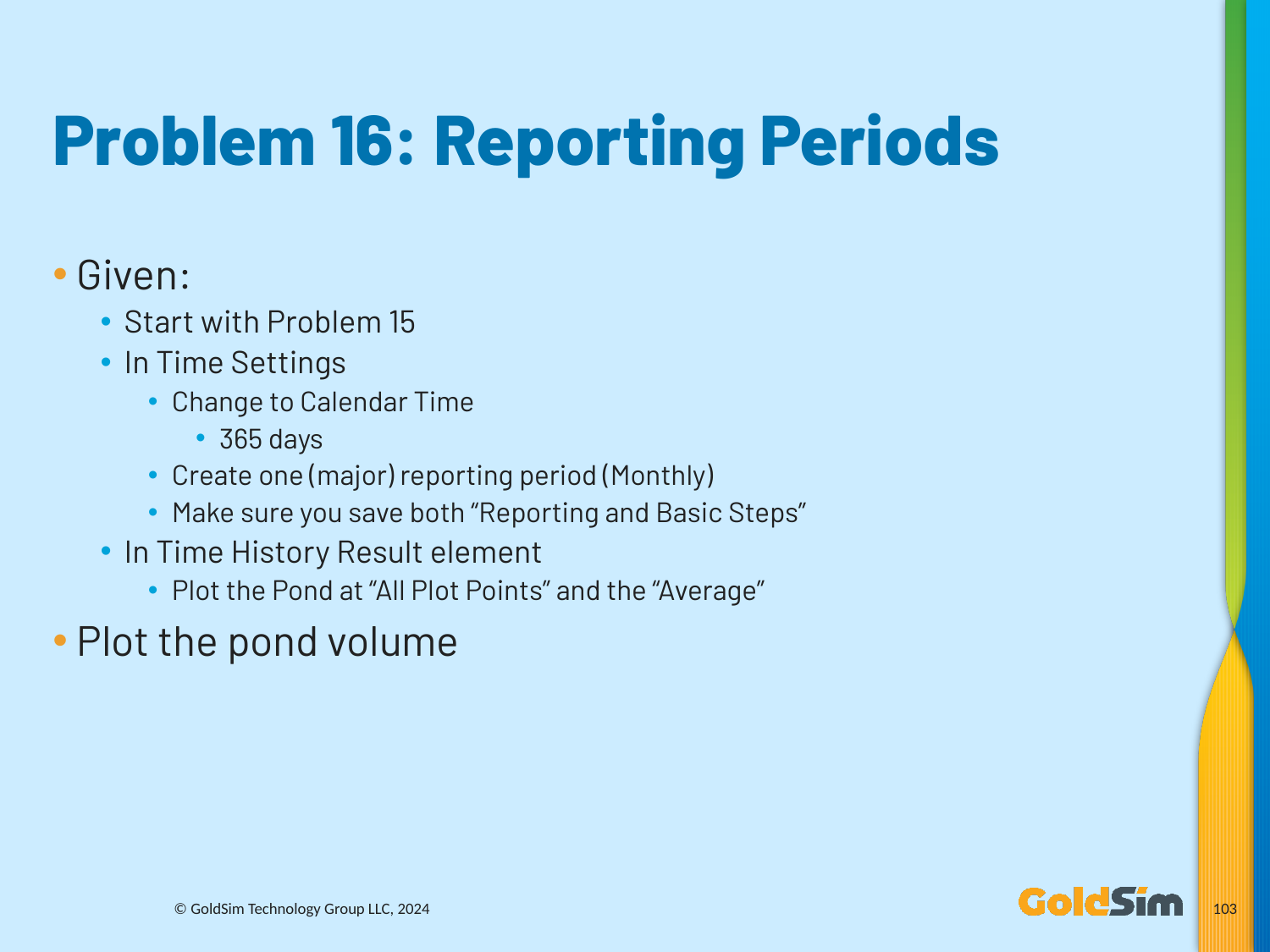

# Problem 16: Reporting Periods
Given:
Start with Problem 15
In Time Settings
Change to Calendar Time
365 days
Create one (major) reporting period (Monthly)
Make sure you save both “Reporting and Basic Steps”
In Time History Result element
Plot the Pond at “All Plot Points” and the “Average”
Plot the pond volume
© GoldSim Technology Group LLC, 2024
103